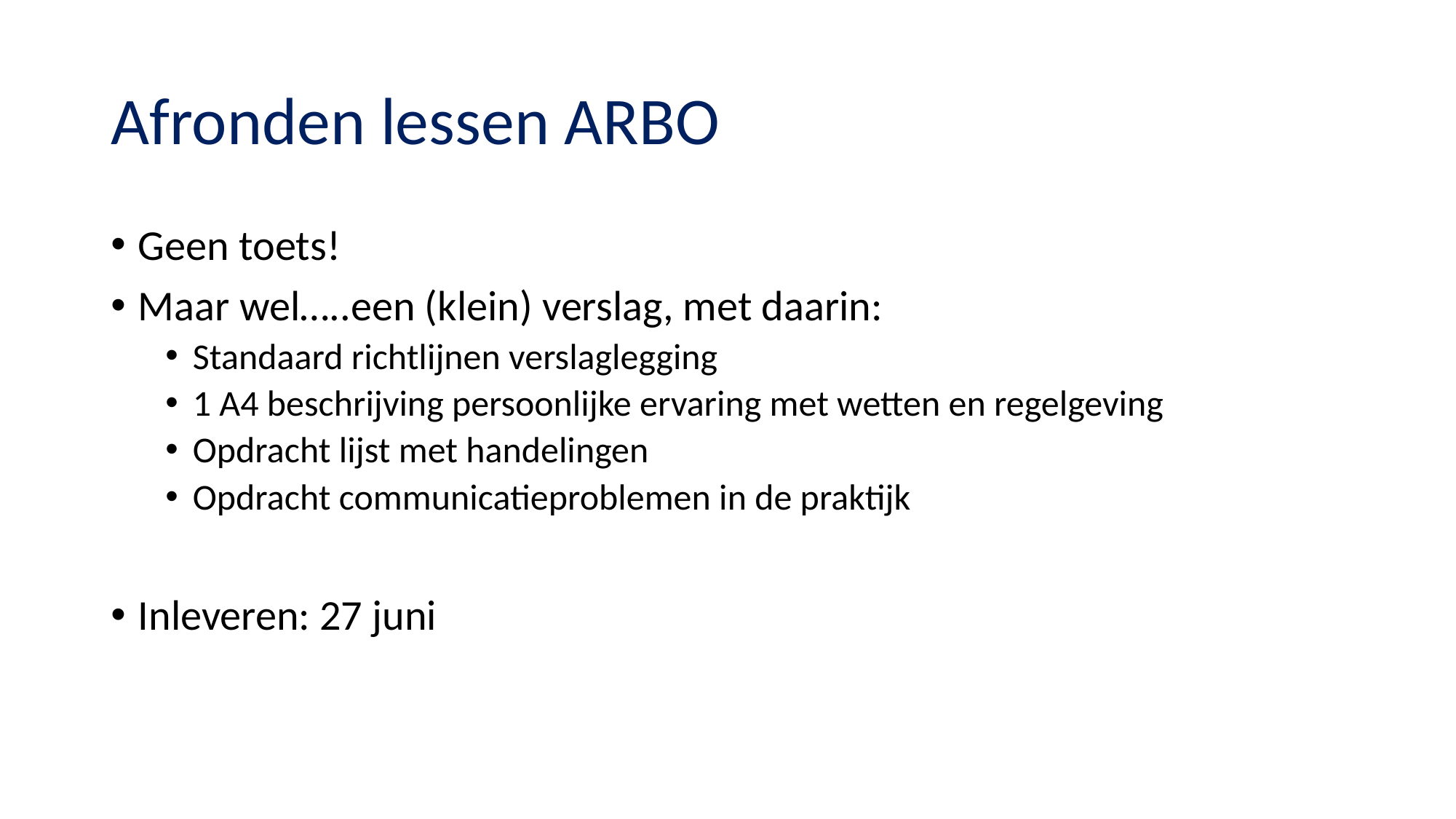

# Afronden lessen ARBO
Geen toets!
Maar wel…..een (klein) verslag, met daarin:
Standaard richtlijnen verslaglegging
1 A4 beschrijving persoonlijke ervaring met wetten en regelgeving
Opdracht lijst met handelingen
Opdracht communicatieproblemen in de praktijk

Inleveren: 27 juni